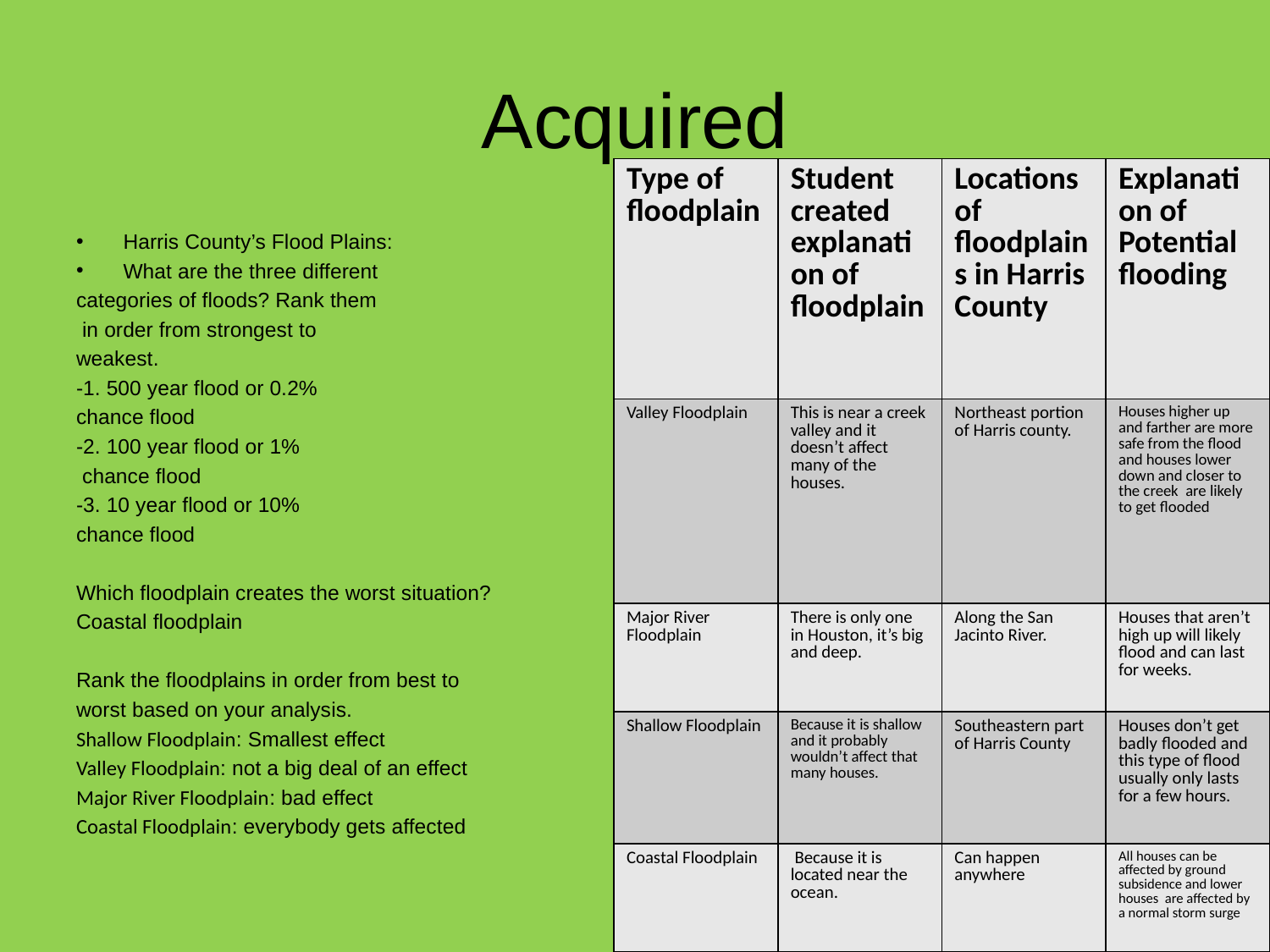

# Acquired
| Type of floodplain | Student created explanation of floodplain | Locations of floodplains in Harris County | Explanation of Potential flooding |
| --- | --- | --- | --- |
| Valley Floodplain | This is near a creek valley and it doesn’t affect many of the houses. | Northeast portion of Harris county. | Houses higher up and farther are more safe from the flood and houses lower down and closer to the creek are likely to get flooded |
| Major River Floodplain | There is only one in Houston, it’s big and deep. | Along the San Jacinto River. | Houses that aren’t high up will likely flood and can last for weeks. |
| Shallow Floodplain | Because it is shallow and it probably wouldn’t affect that many houses. | Southeastern part of Harris County | Houses don’t get badly flooded and this type of flood usually only lasts for a few hours. |
| Coastal Floodplain | Because it is located near the ocean. | Can happen anywhere | All houses can be affected by ground subsidence and lower houses are affected by a normal storm surge |
Harris County’s Flood Plains:
What are the three different
categories of floods? Rank them
 in order from strongest to
weakest.
-1. 500 year flood or 0.2%
chance flood
-2. 100 year flood or 1%
 chance flood
-3. 10 year flood or 10%
chance flood

Which floodplain creates the worst situation?
Coastal floodplain

Rank the floodplains in order from best to
worst based on your analysis.
Shallow Floodplain: Smallest effect
Valley Floodplain: not a big deal of an effect
Major River Floodplain: bad effect
Coastal Floodplain: everybody gets affected